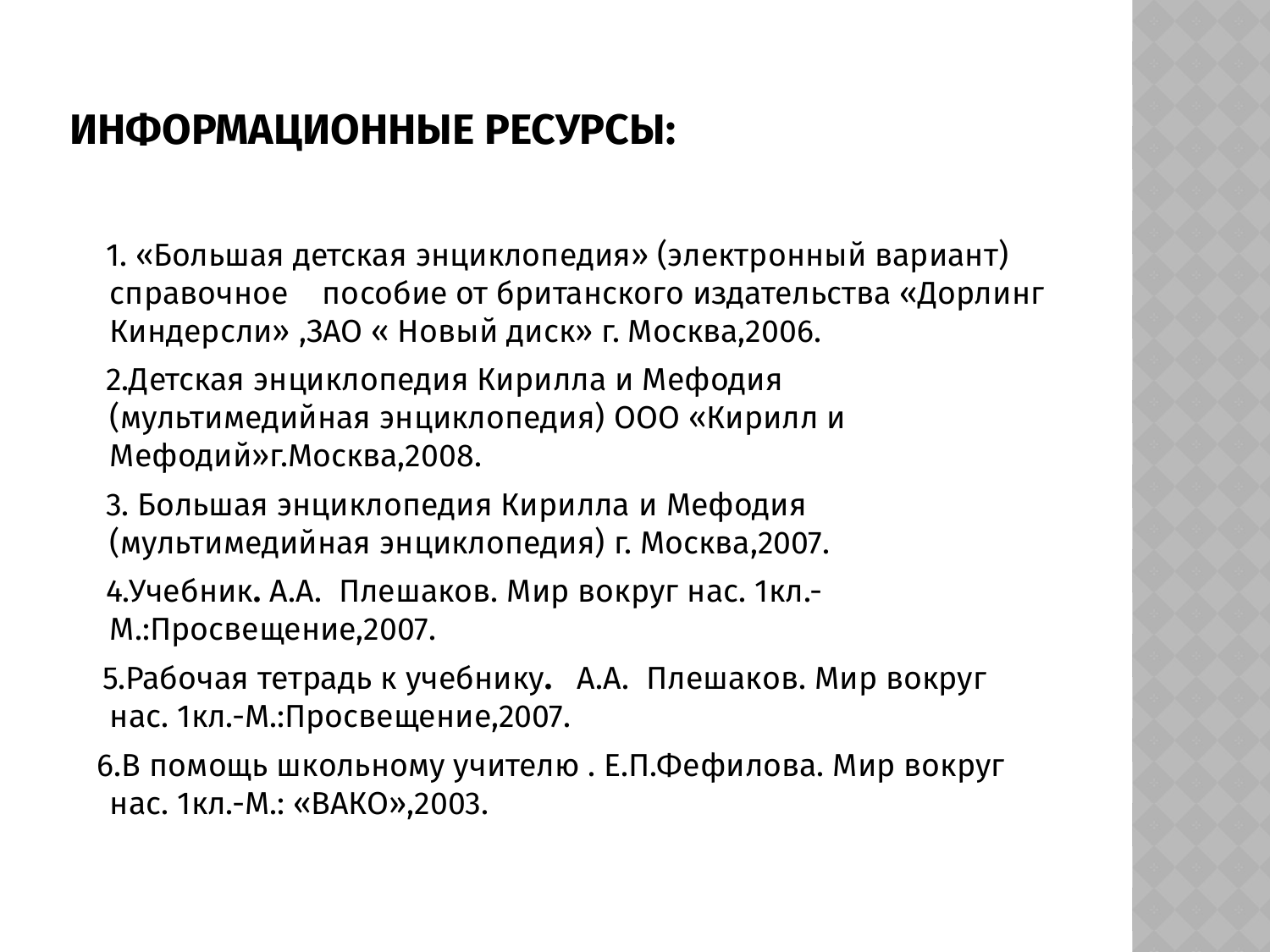

# Информационные ресурсы:
    1. «Большая детская энциклопедия» (электронный вариант) справочное    пособие от британского издательства «Дорлинг Киндерсли» ,ЗАО « Новый диск» г. Москва,2006.
    2.Детская энциклопедия Кирилла и Мефодия (мультимедийная энциклопедия) ООО «Кирилл и Мефодий»г.Москва,2008.
    3. Большая энциклопедия Кирилла и Мефодия (мультимедийная энциклопедия) г. Москва,2007.
    4.Учебник. А.А.  Плешаков. Мир вокруг нас. 1кл.-М.:Просвещение,2007.
    5.Рабочая тетрадь к учебнику.   А.А.  Плешаков. Мир вокруг нас. 1кл.-М.:Просвещение,2007.
   6.В помощь школьному учителю . Е.П.Фефилова. Мир вокруг нас. 1кл.-М.: «ВАКО»,2003.